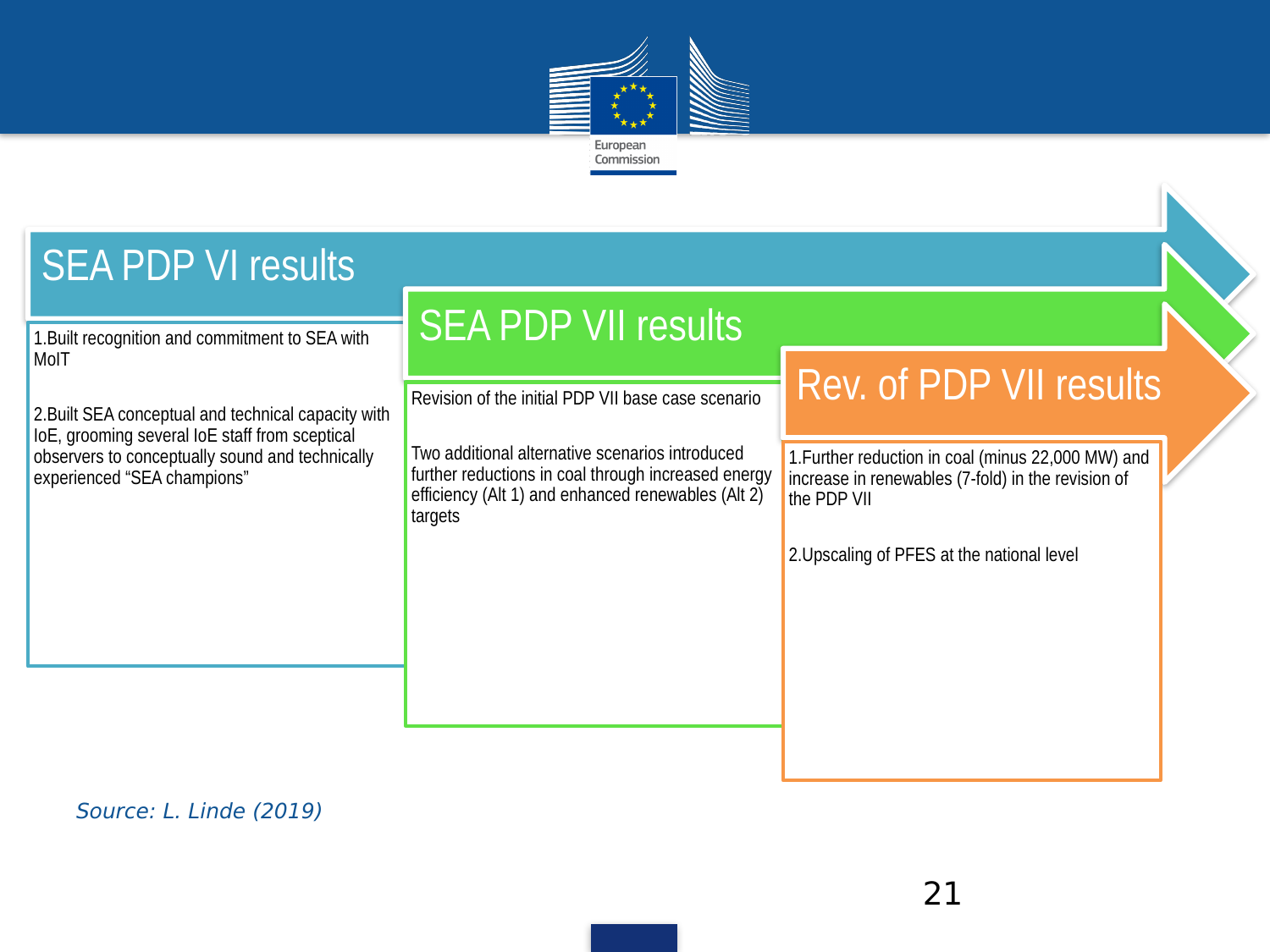

SEA PDP VI results
Built recognition and commitment to SEA with MoIT

Built SEA conceptual and technical capacity with IoE, grooming several IoE staff from sceptical observers to conceptually sound and technically experienced “SEA champions”

SEA PDP VII results
Revision of the initial PDP VII base case scenario

Two additional alternative scenarios introduced further reductions in coal through increased energy efficiency (Alt 1) and enhanced renewables (Alt 2) targets

Rev. of PDP VII results
Further reduction in coal (minus 22,000 MW) and increase in renewables (7-fold) in the revision of the PDP VII

Upscaling of PFES at the national level
#
Source: L. Linde (2019)
21